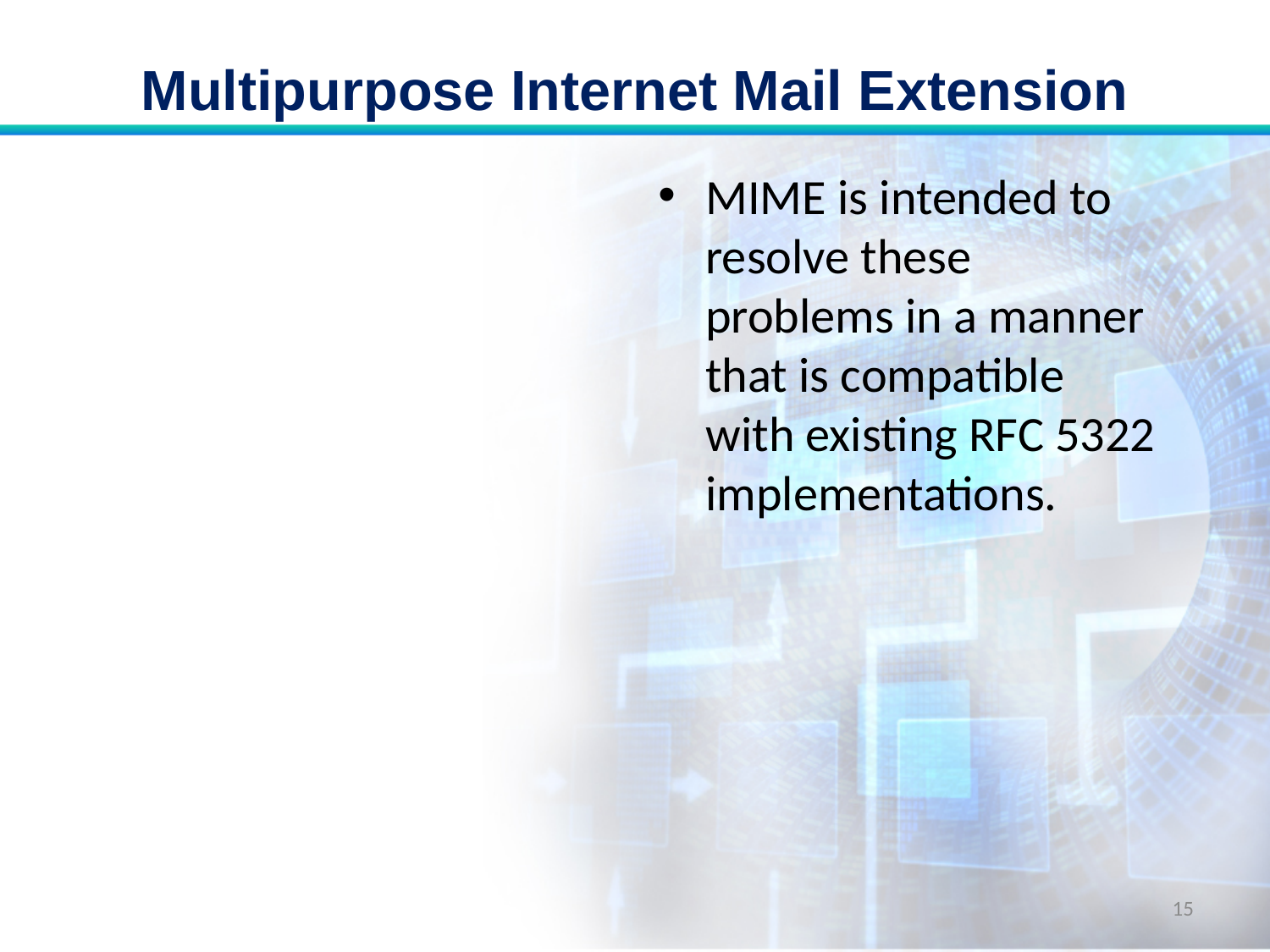

# Multipurpose Internet Mail Extension
MIME is intended to resolve these problems in a manner that is compatible with existing RFC 5322 implementations.
15